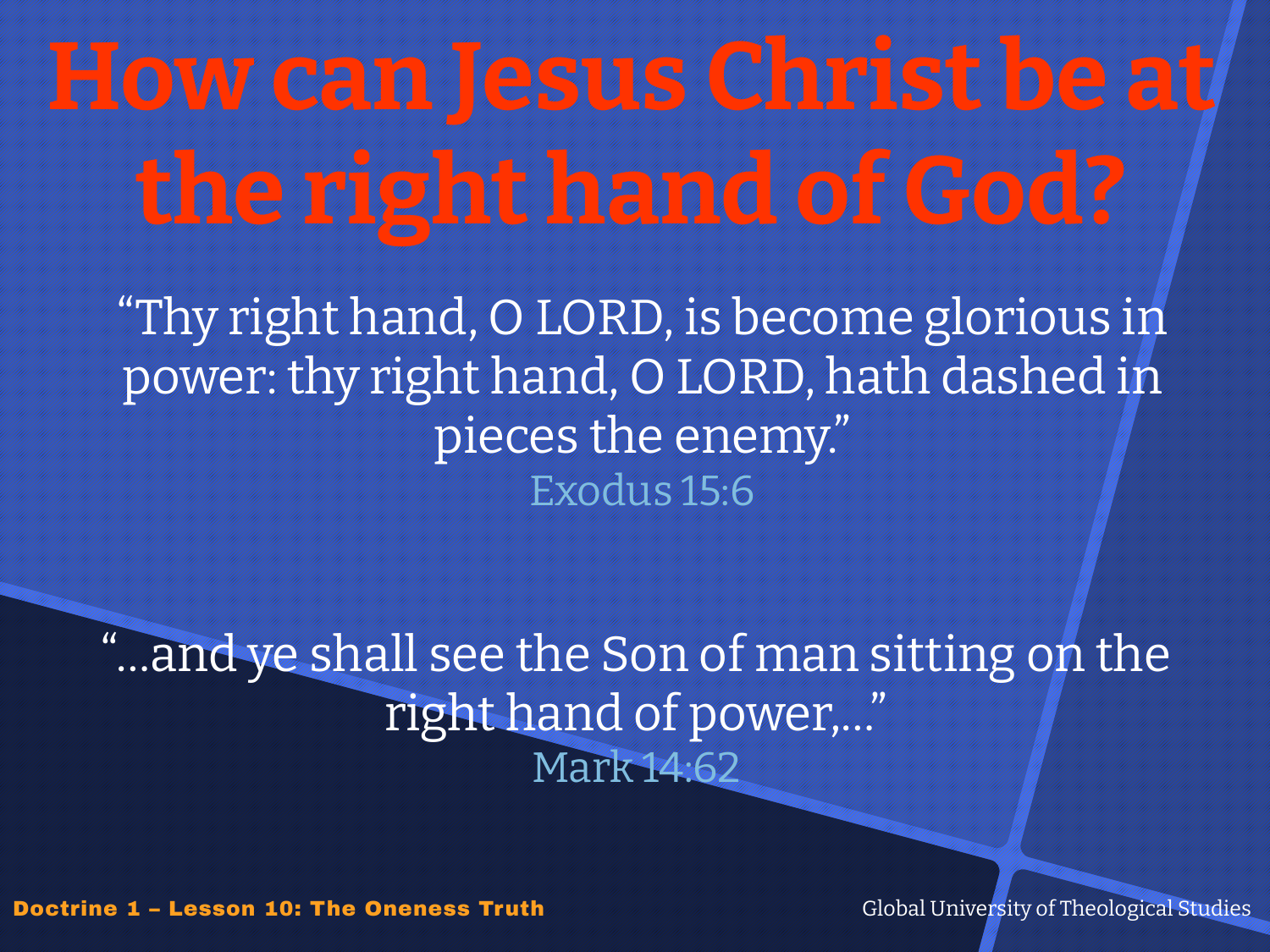

How can Jesus Christ be at the right hand of God?
“Thy right hand, O LORD, is become glorious in power: thy right hand, O LORD, hath dashed in pieces the enemy.”
Exodus 15:6
“…and ye shall see the Son of man sitting on the right hand of power,…”
Mark 14:62
Doctrine 1 – Lesson 10: The Oneness Truth                                        Global University of Theological Studies